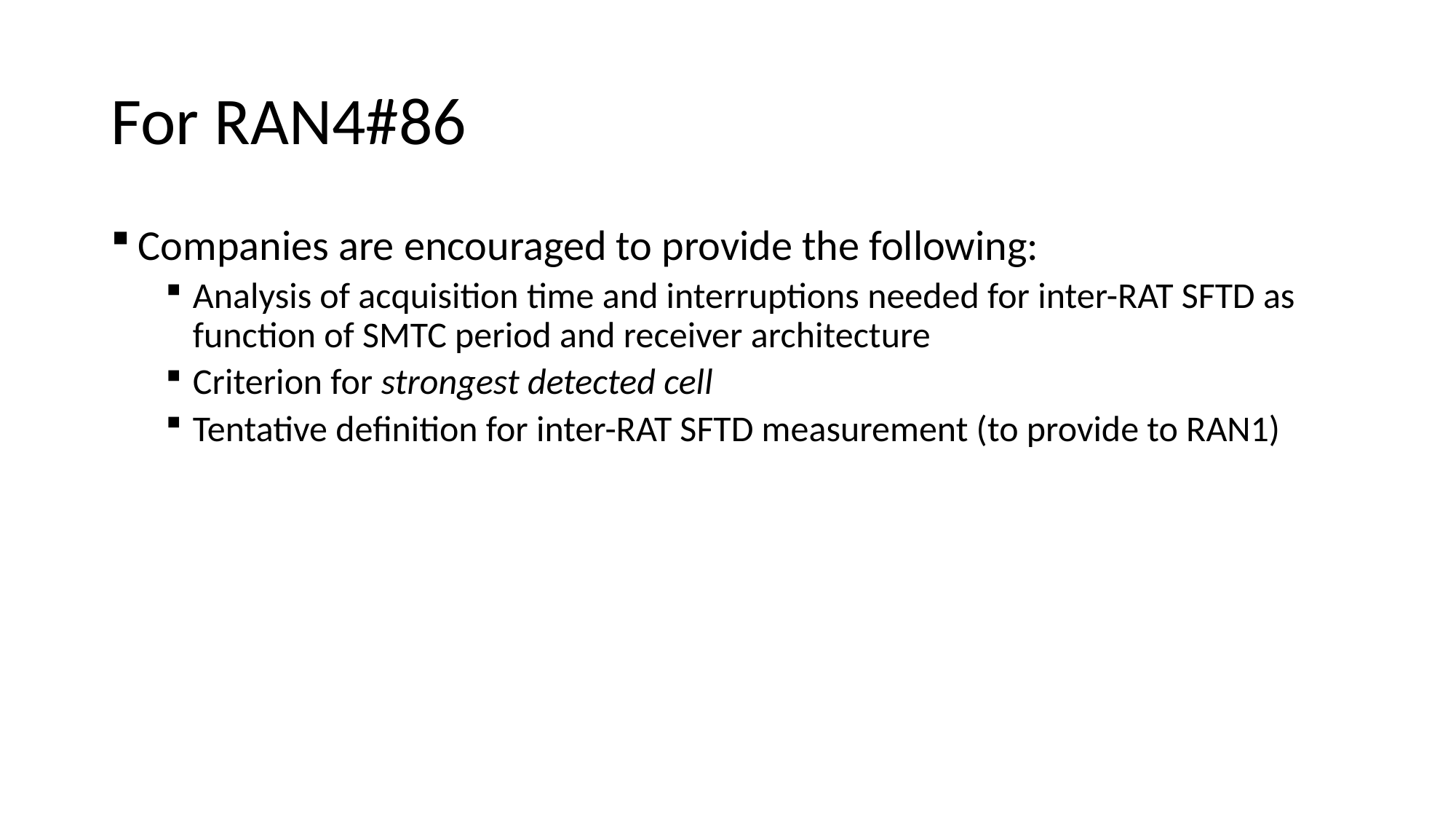

# For RAN4#86
Companies are encouraged to provide the following:
Analysis of acquisition time and interruptions needed for inter-RAT SFTD as function of SMTC period and receiver architecture
Criterion for strongest detected cell
Tentative definition for inter-RAT SFTD measurement (to provide to RAN1)